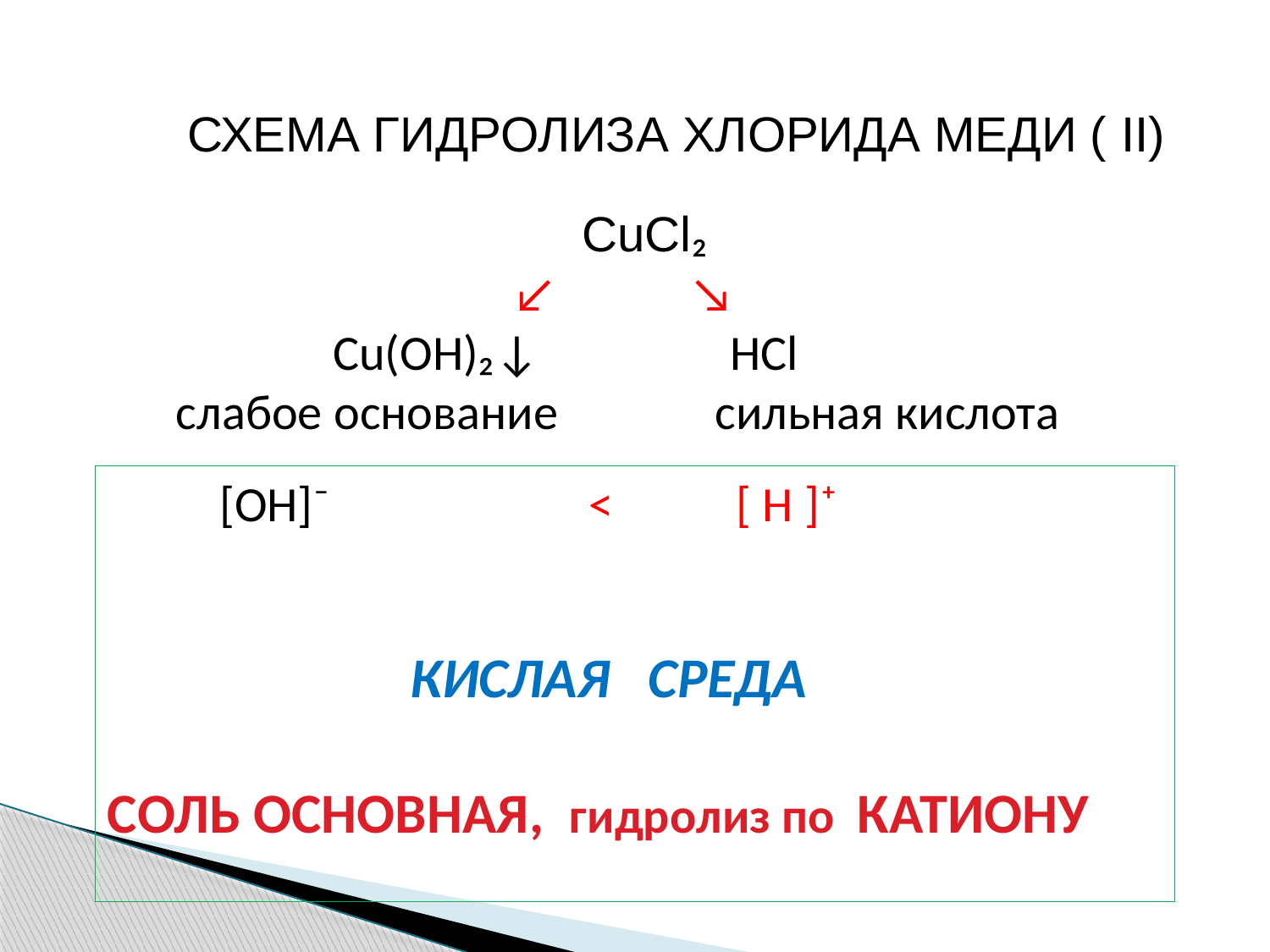

СХЕМА ГИДРОЛИЗА ХЛОРИДА МЕДИ ( II)

CuCl₂
                                     ↙            ↘
                     Cu(OH)₂↓                 HCl
       слабое основание              сильная кислота
          [OH]⁻                       <           [ H ]⁺

                           КИСЛАЯ   СРЕДА

СОЛЬ ОСНОВНАЯ,  гидролиз по  КАТИОНУ